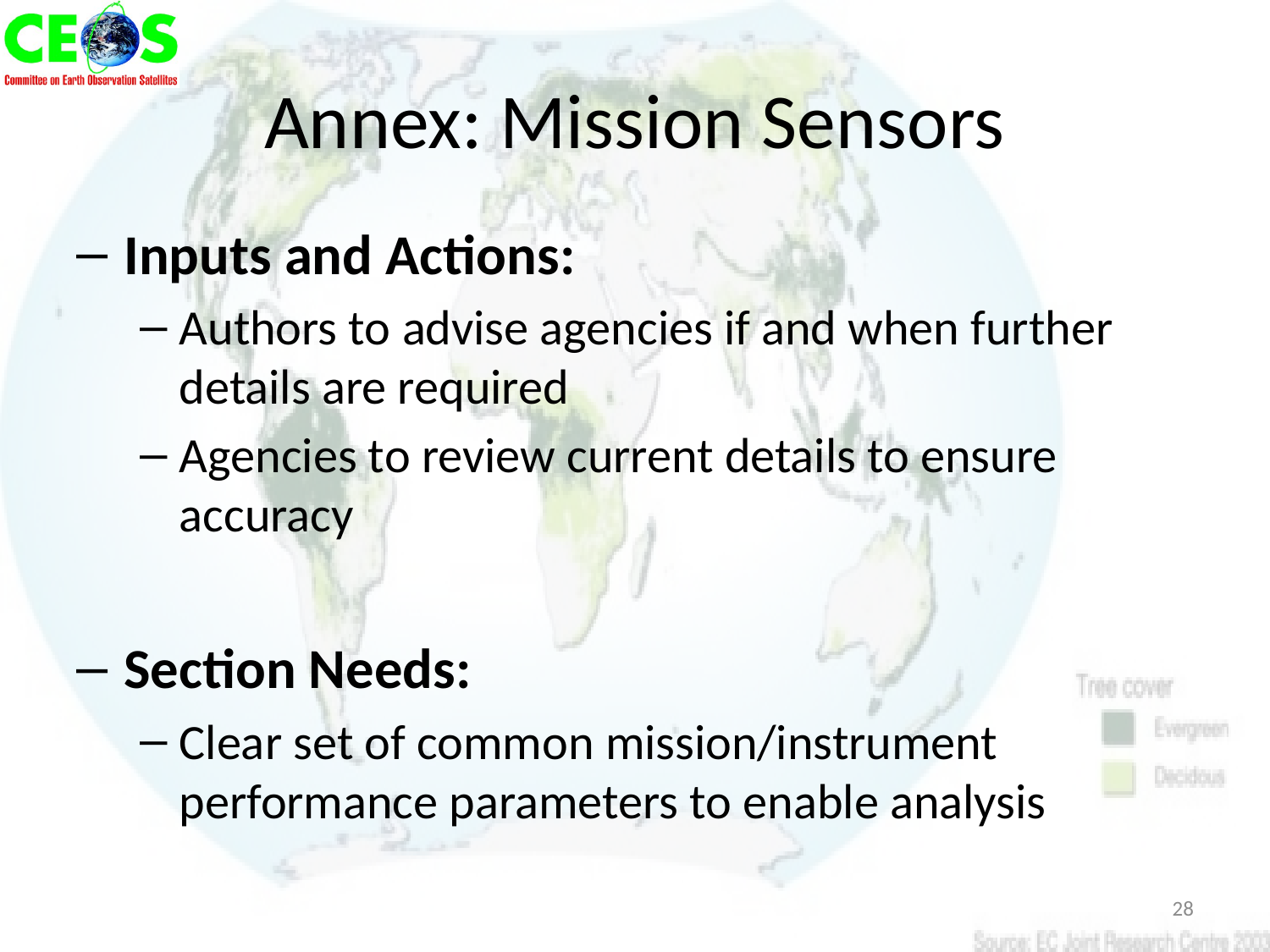

# Annex: Mission Sensors
Inputs and Actions:
Authors to advise agencies if and when further details are required
Agencies to review current details to ensure accuracy

Section Needs:
Clear set of common mission/instrument performance parameters to enable analysis
28